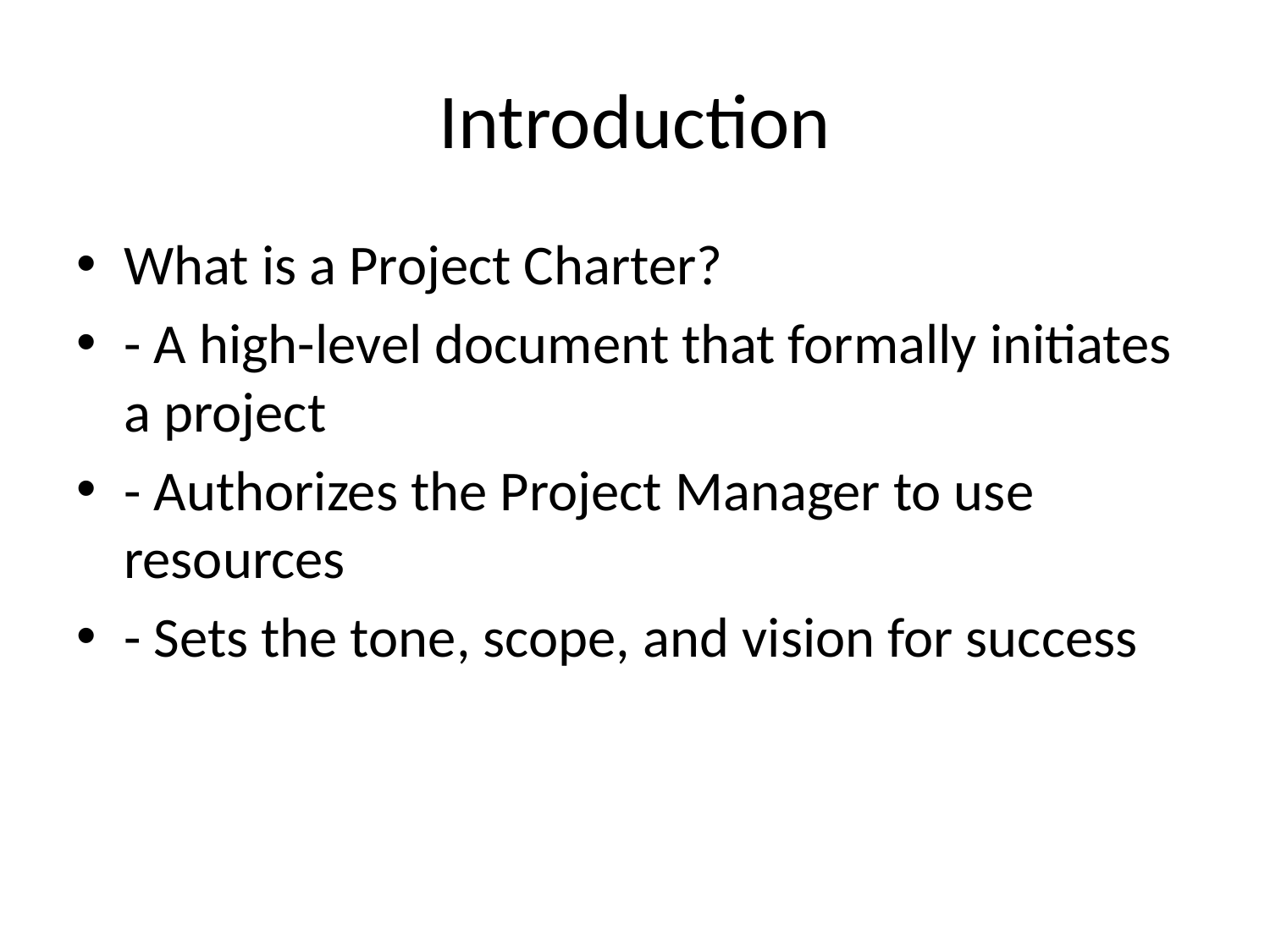

# Introduction
What is a Project Charter?
- A high-level document that formally initiates a project
- Authorizes the Project Manager to use resources
- Sets the tone, scope, and vision for success